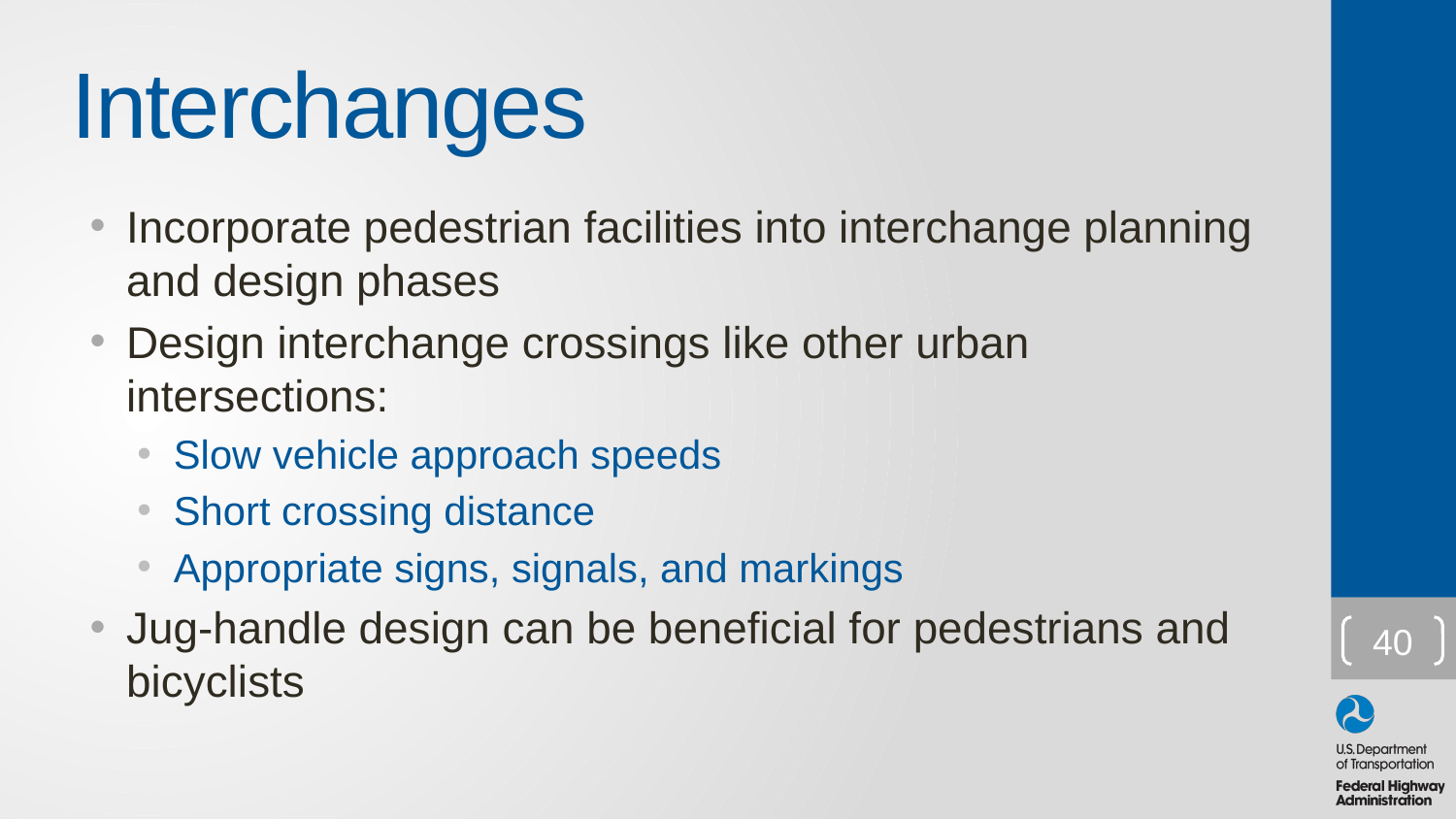

# Interchanges
Incorporate pedestrian facilities into interchange planning and design phases
Design interchange crossings like other urban intersections:
Slow vehicle approach speeds
Short crossing distance
Appropriate signs, signals, and markings
Jug-handle design can be beneficial for pedestrians and bicyclists
40